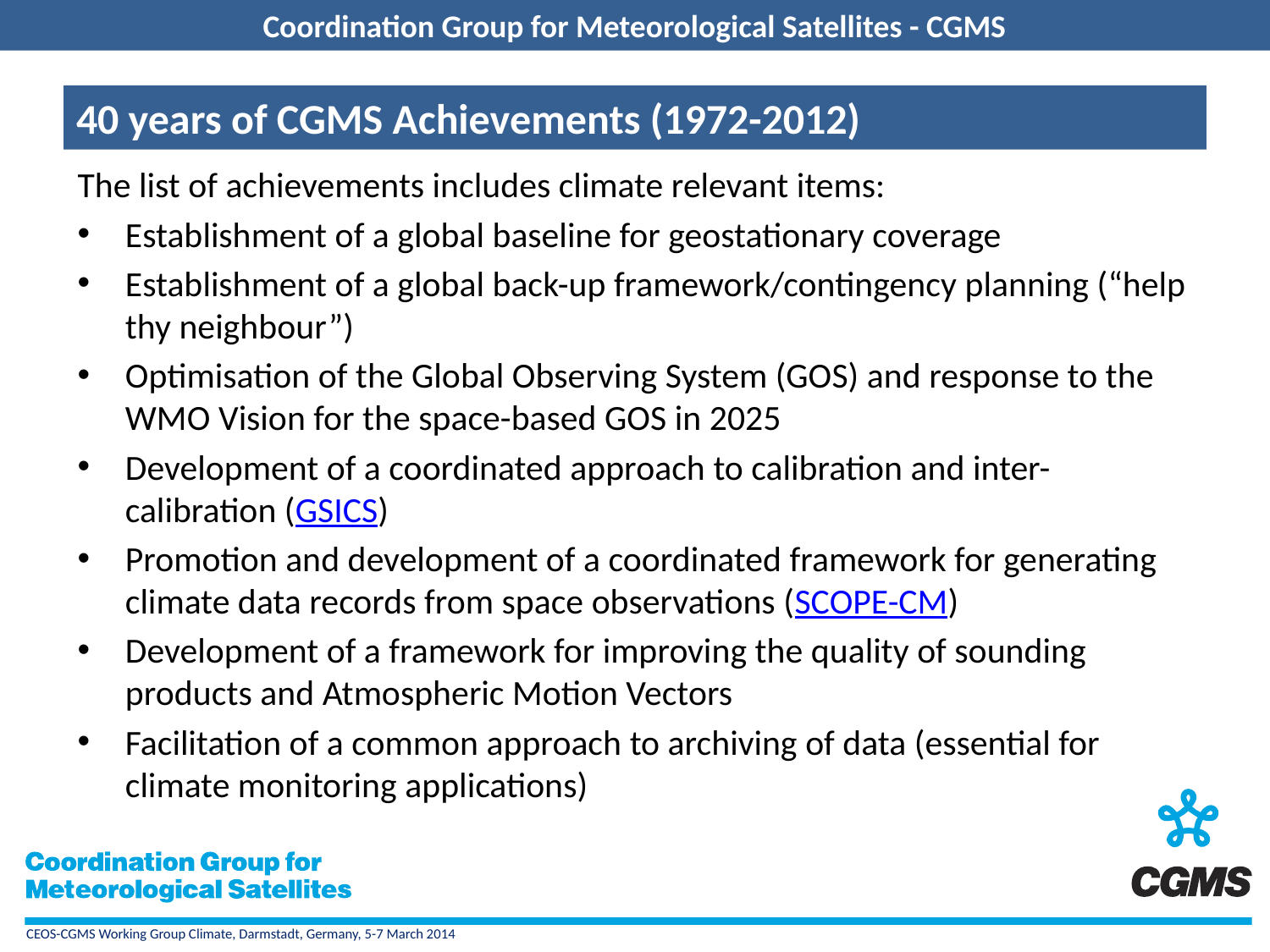

# 40 years of CGMS Achievements (1972-2012)
The list of achievements includes climate relevant items:
Establishment of a global baseline for geostationary coverage
Establishment of a global back-up framework/contingency planning (“help thy neighbour”)
Optimisation of the Global Observing System (GOS) and response to the WMO Vision for the space-based GOS in 2025
Development of a coordinated approach to calibration and inter-calibration (GSICS)
Promotion and development of a coordinated framework for generating climate data records from space observations (SCOPE-CM)
Development of a framework for improving the quality of sounding products and Atmospheric Motion Vectors
Facilitation of a common approach to archiving of data (essential for climate monitoring applications)